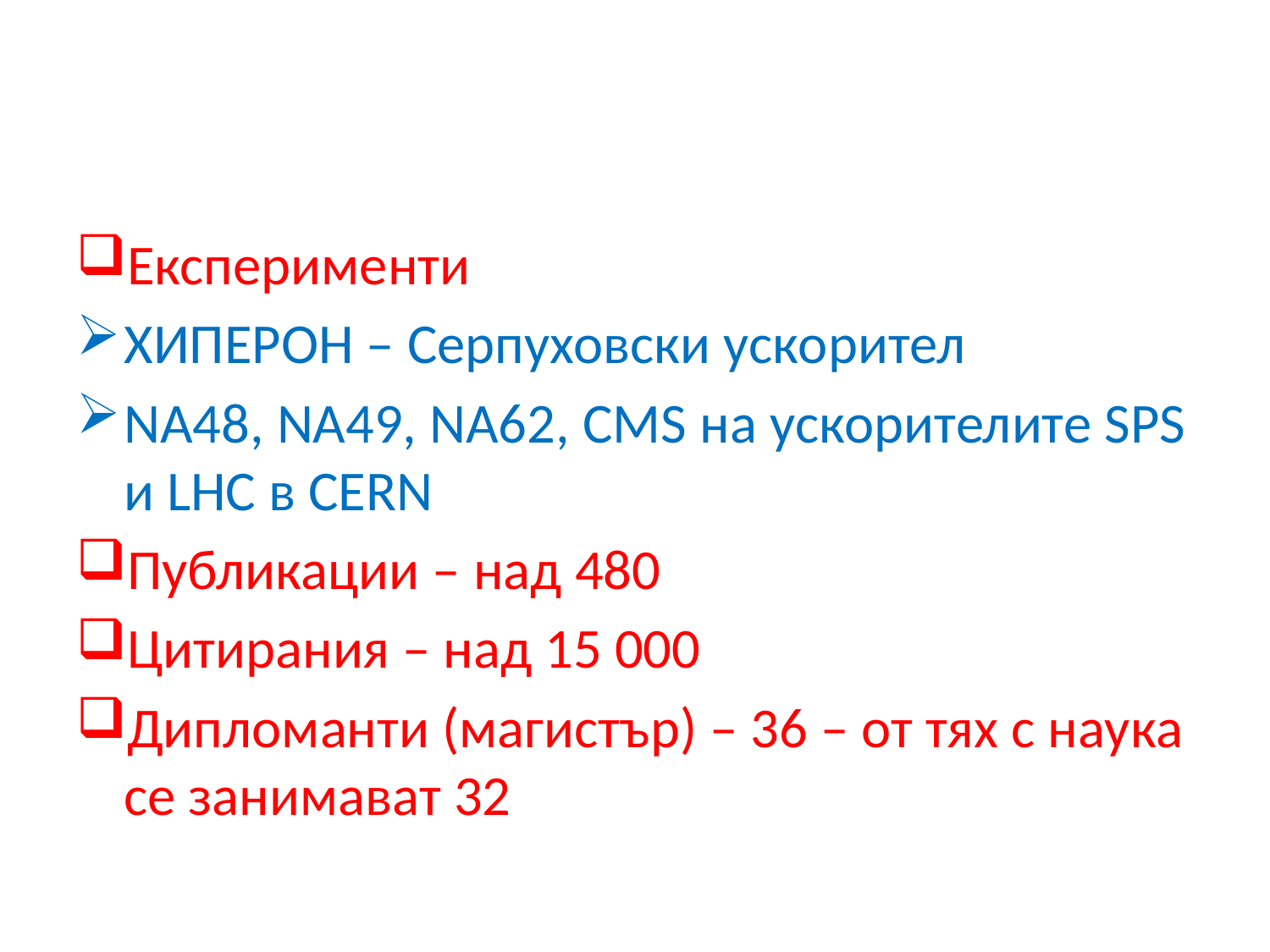

#
Експерименти
ХИПЕРОН – Серпуховски ускорител
NA48, NA49, NA62, CMS на ускорителите SPS и LHC в CERN
Публикации – над 480
Цитирания – над 15 000
Дипломанти (магистър) – 36 – от тях с наука се занимават 32